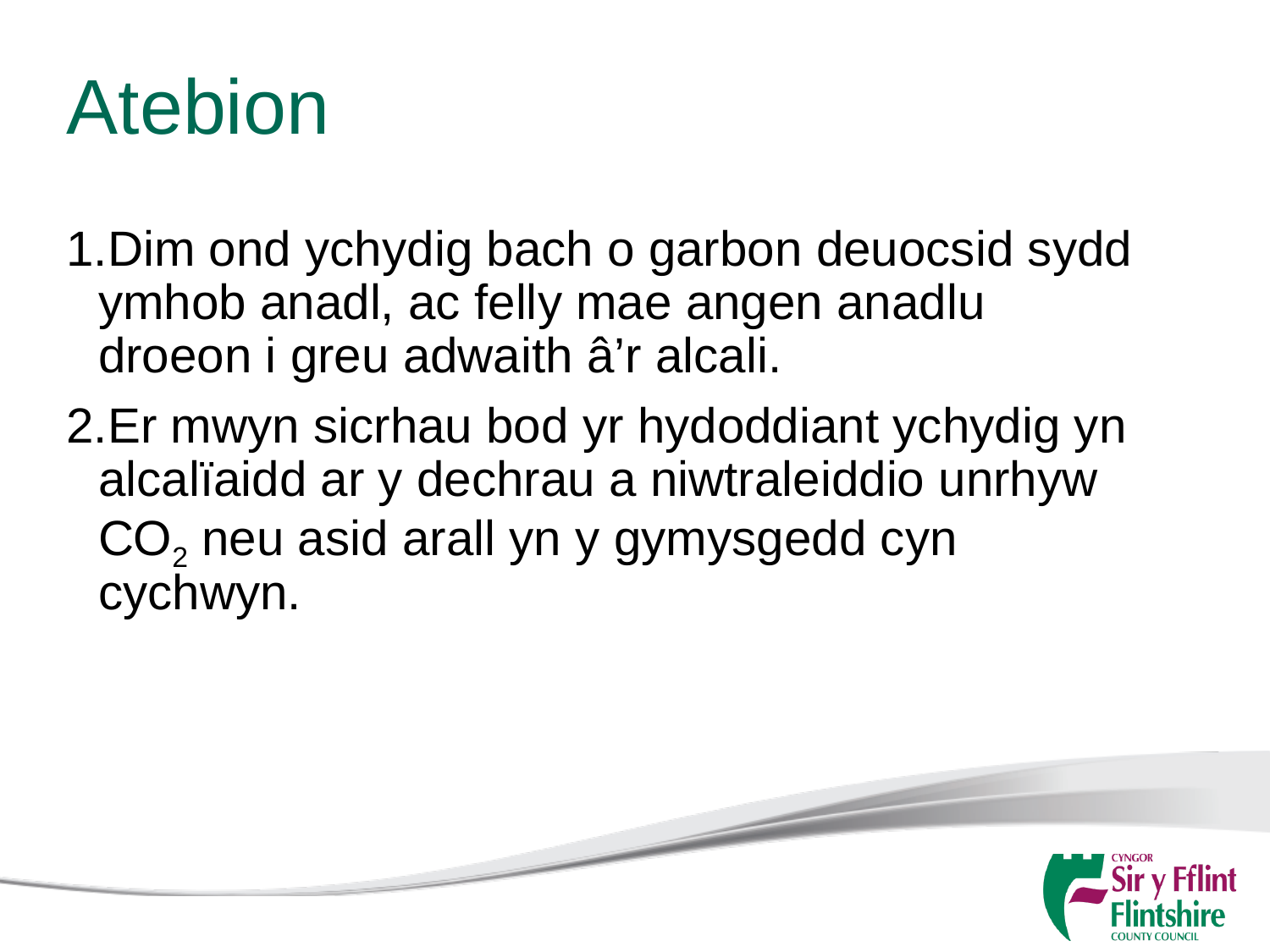

# Atebion
Dim ond ychydig bach o garbon deuocsid sydd ymhob anadl, ac felly mae angen anadlu droeon i greu adwaith â’r alcali.
Er mwyn sicrhau bod yr hydoddiant ychydig yn alcalïaidd ar y dechrau a niwtraleiddio unrhyw CO2 neu asid arall yn y gymysgedd cyn cychwyn.